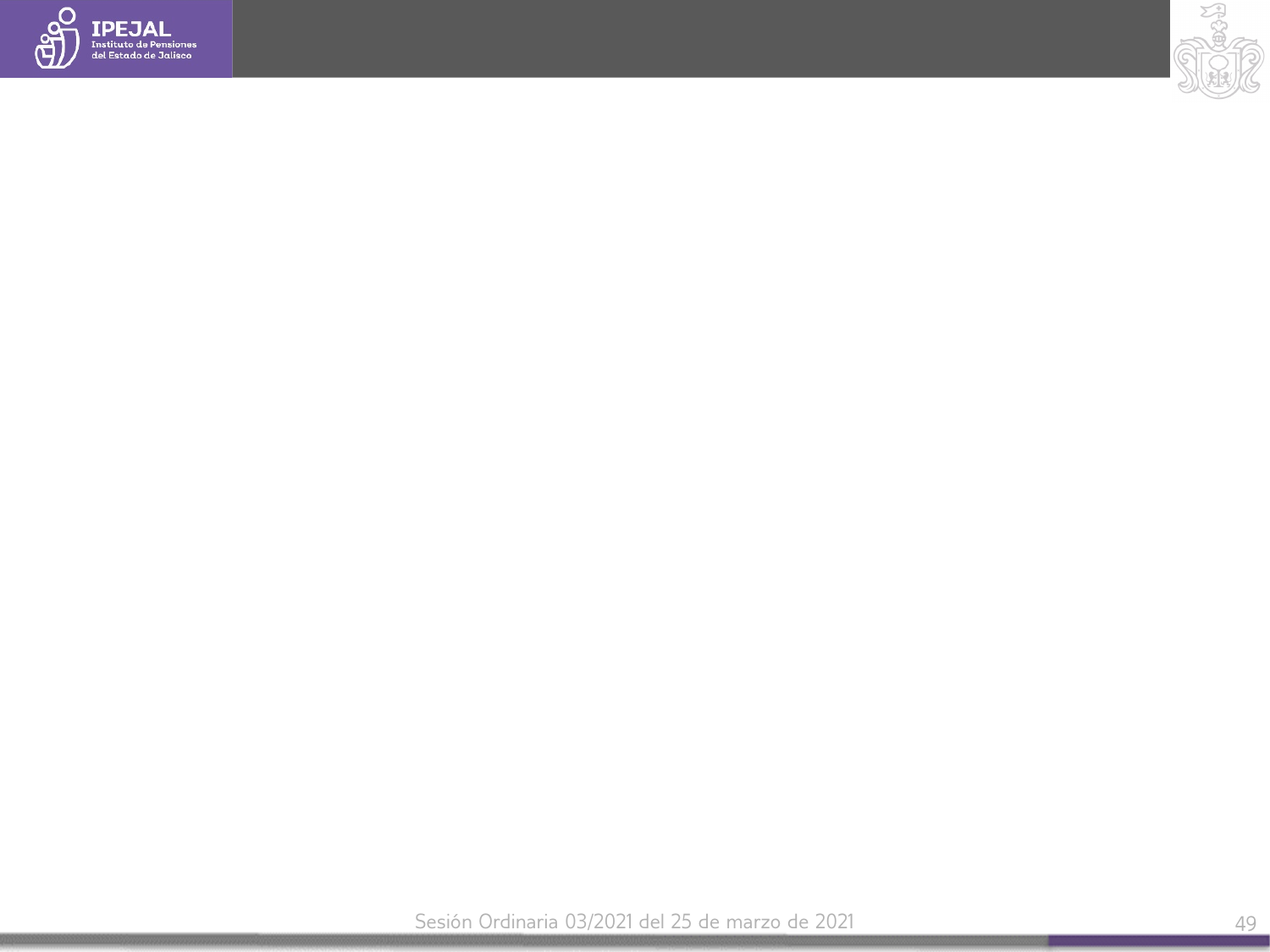

#

Sesión Ordinaria 03/2021 del 25 de marzo de 2021
49